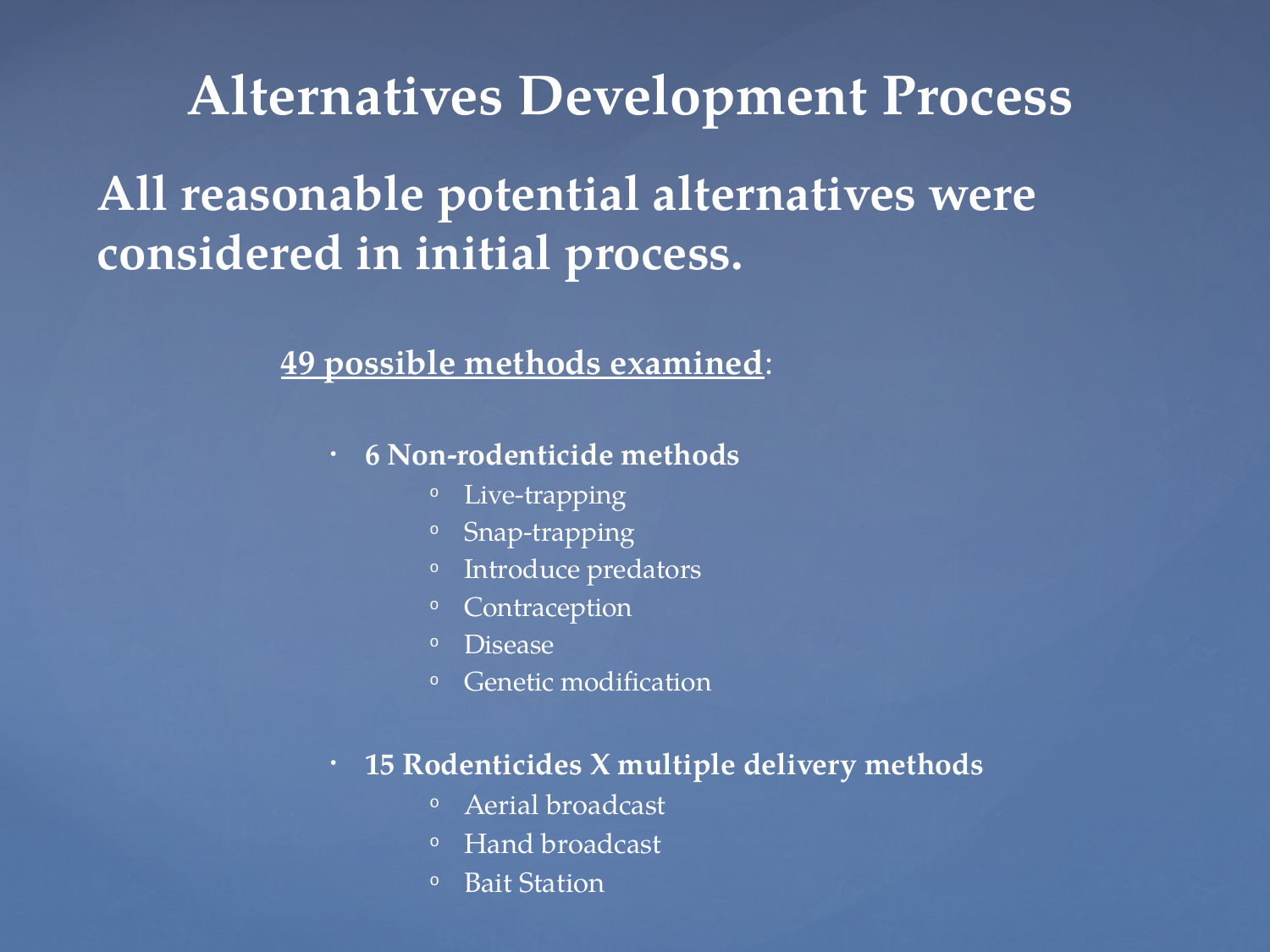

Alternatives Development Process
# All reasonable potential alternatives were considered in initial process.

49 possible methods examined:

6 Non-rodenticide methods
Live-trapping
Snap-trapping
Introduce predators
Contraception
Disease
Genetic modification

15 Rodenticides X multiple delivery methods
Aerial broadcast
Hand broadcast
Bait Station